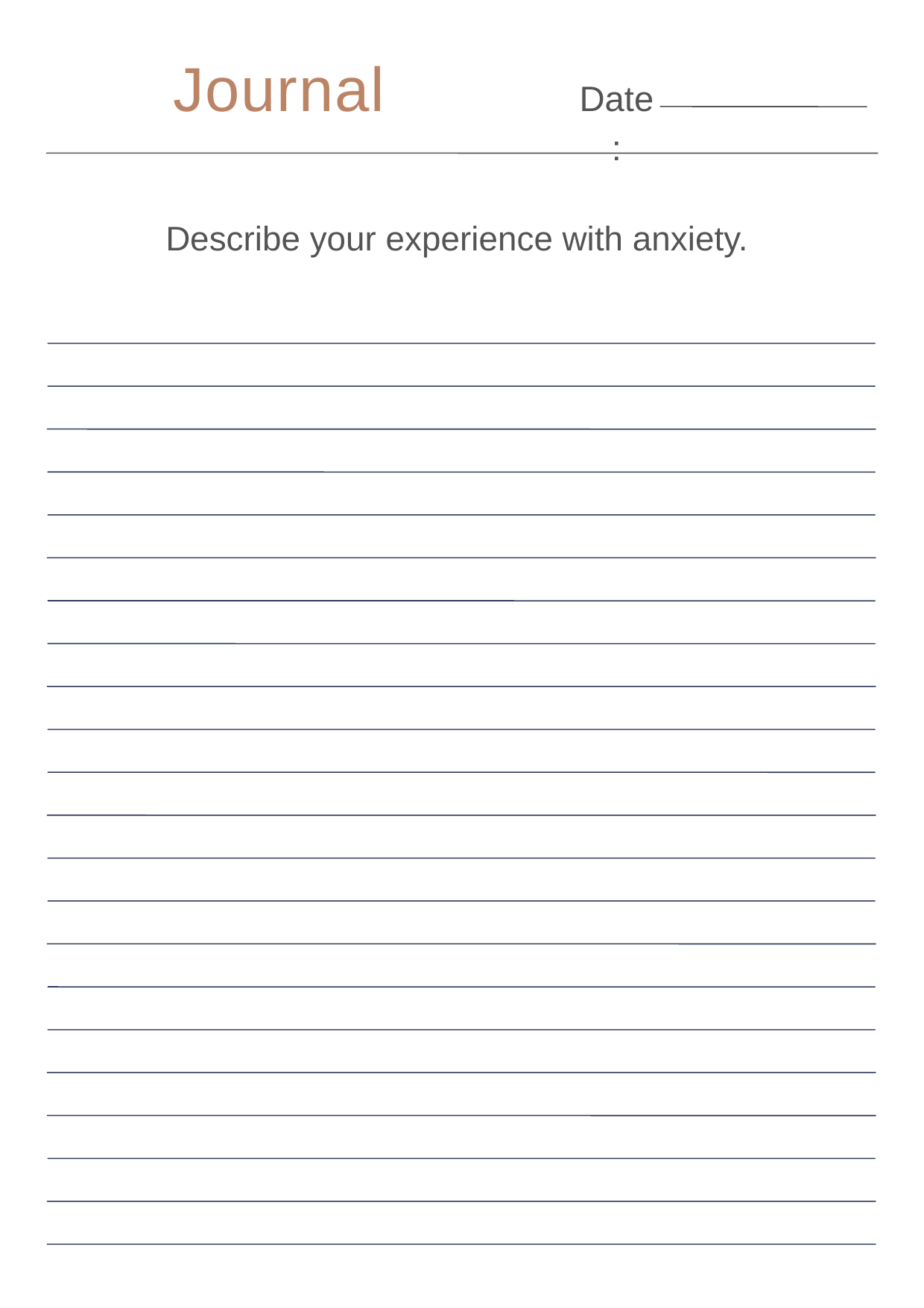

Journal
Date:

Describe your experience with anxiety.